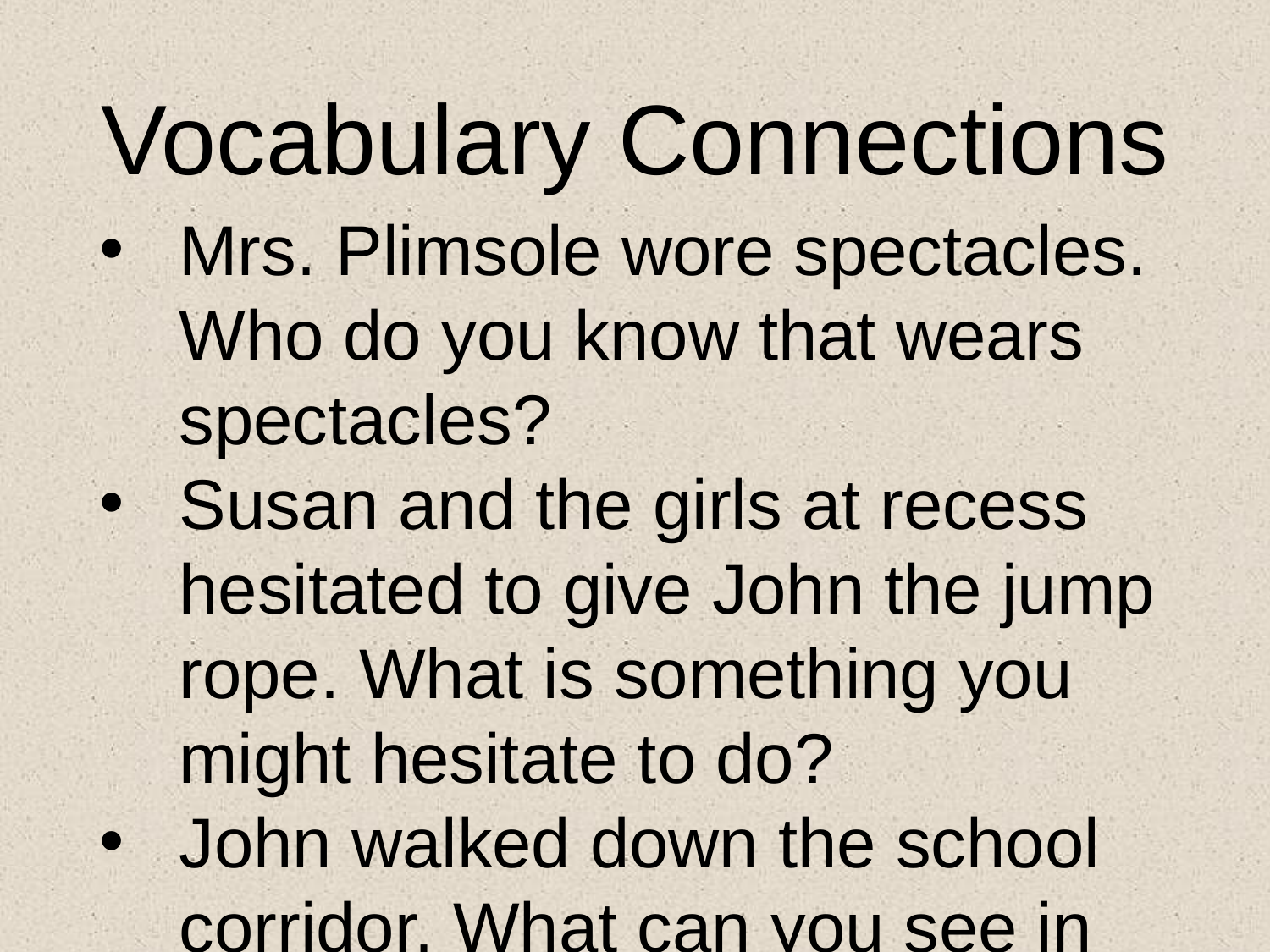

# Vocabulary Connections
Mrs. Plimsole wore spectacles. Who do you know that wears spectacles?
Susan and the girls at recess hesitated to give John the jump rope. What is something you might hesitate to do?
John walked down the school corridor. What can you see in our school corridor?